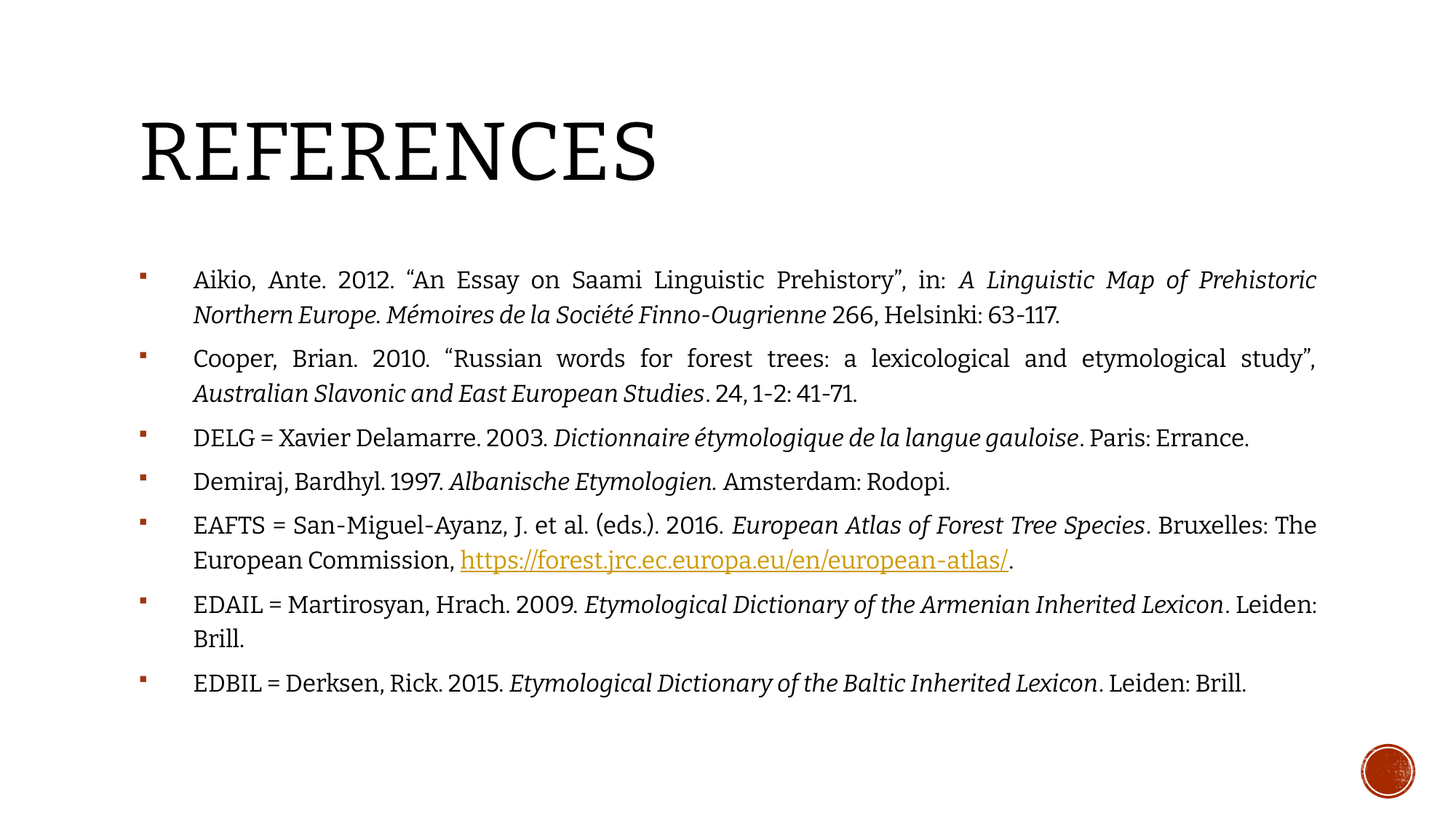

# references
Aikio, Ante. 2012. “An Essay on Saami Linguistic Prehistory”, in: A Linguistic Map of Prehistoric Northern Europe. Mémoires de la Société Finno-Ougrienne 266, Helsinki: 63-117.
Cooper, Brian. 2010. “Russian words for forest trees: a lexicological and etymological study”, Australian Slavonic and East European Studies. 24, 1-2: 41-71.
DELG = Xavier Delamarre. 2003. Dictionnaire étymologique de la langue gauloise. Paris: Errance.
Demiraj, Bardhyl. 1997. Albanische Etymologien. Amsterdam: Rodopi.
EAFTS = San-Miguel-Ayanz, J. et al. (eds.). 2016. European Atlas of Forest Tree Species. Bruxelles: The European Commission, https://forest.jrc.ec.europa.eu/en/european-atlas/.
EDAIL = Martirosyan, Hrach. 2009. Etymological Dictionary of the Armenian Inherited Lexicon. Leiden: Brill.
EDBIL = Derksen, Rick. 2015. Etymological Dictionary of the Baltic Inherited Lexicon. Leiden: Brill.